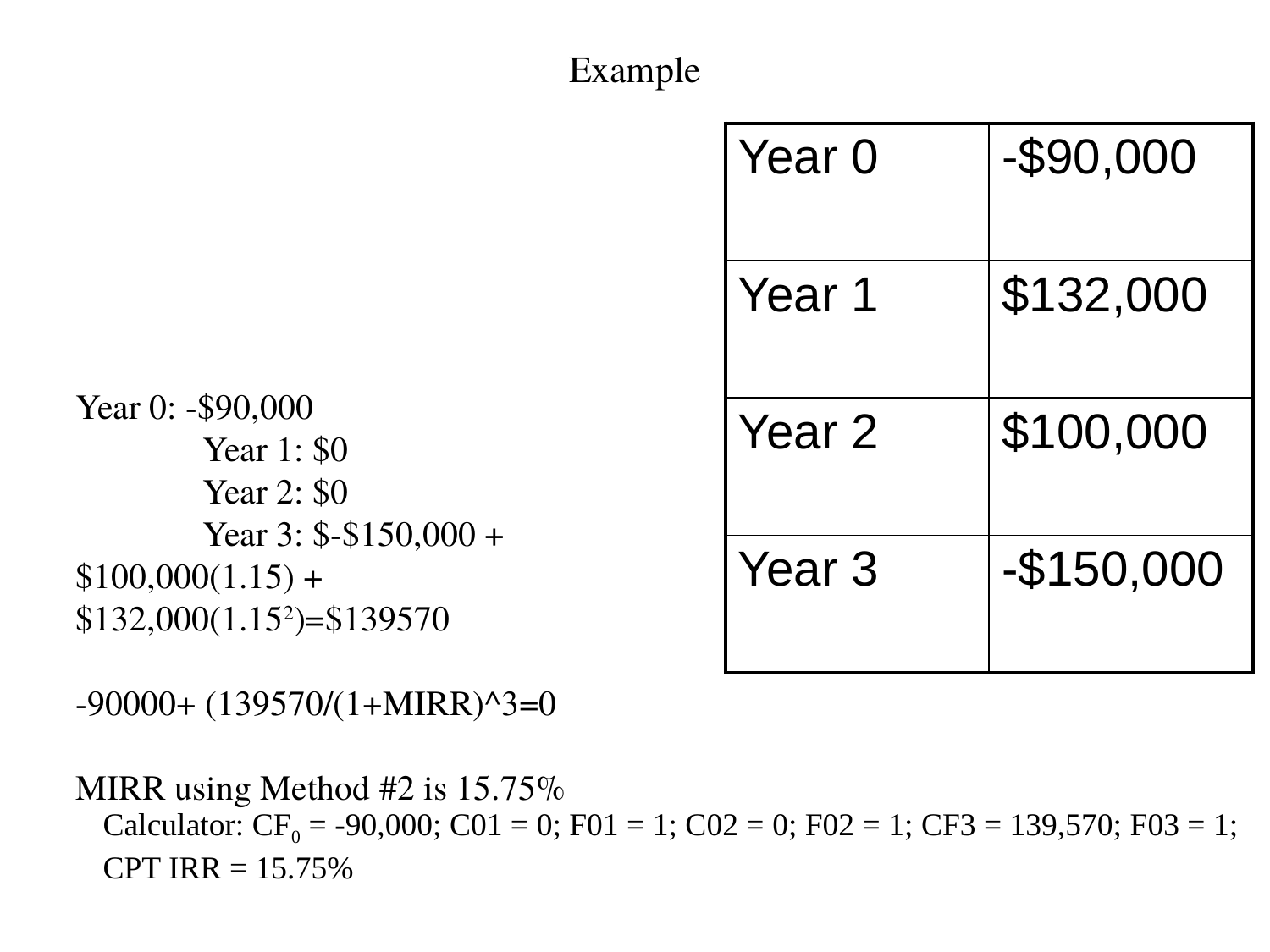

# Example
| Year 0 | -$90,000 |
| --- | --- |
| Year 1 | $132,000 |
| Year 2 | $100,000 |
| Year 3 | -$150,000 |
Year 0: -$90,000
	Year 1: $0
	Year 2: $0
	Year 3: $-$150,000 + $100,000(1.15) + 		       $132,000(1.152)=$139570

-90000+ (139570/(1+MIRR)^3=0

MIRR using Method #2 is 15.75%

Calculator: CF0 = -90,000; C01 = 0; F01 = 1; C02 = 0; F02 = 1; CF3 = 139,570; F03 = 1; CPT IRR = 15.75%